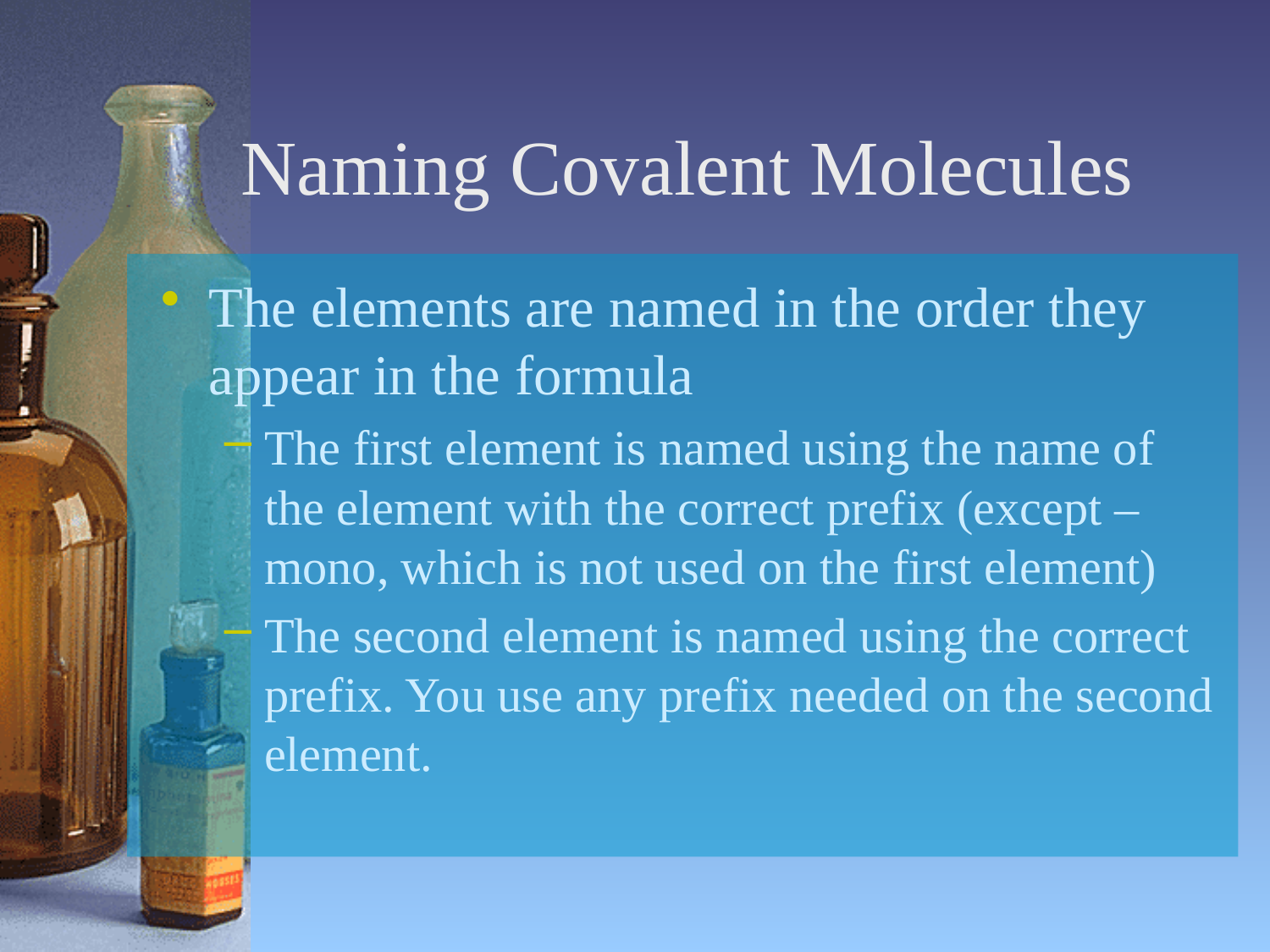

# Naming Covalent Molecules
The elements are named in the order they appear in the formula
The first element is named using the name of the element with the correct prefix (except –mono, which is not used on the first element)
The second element is named using the correct prefix. You use any prefix needed on the second element.